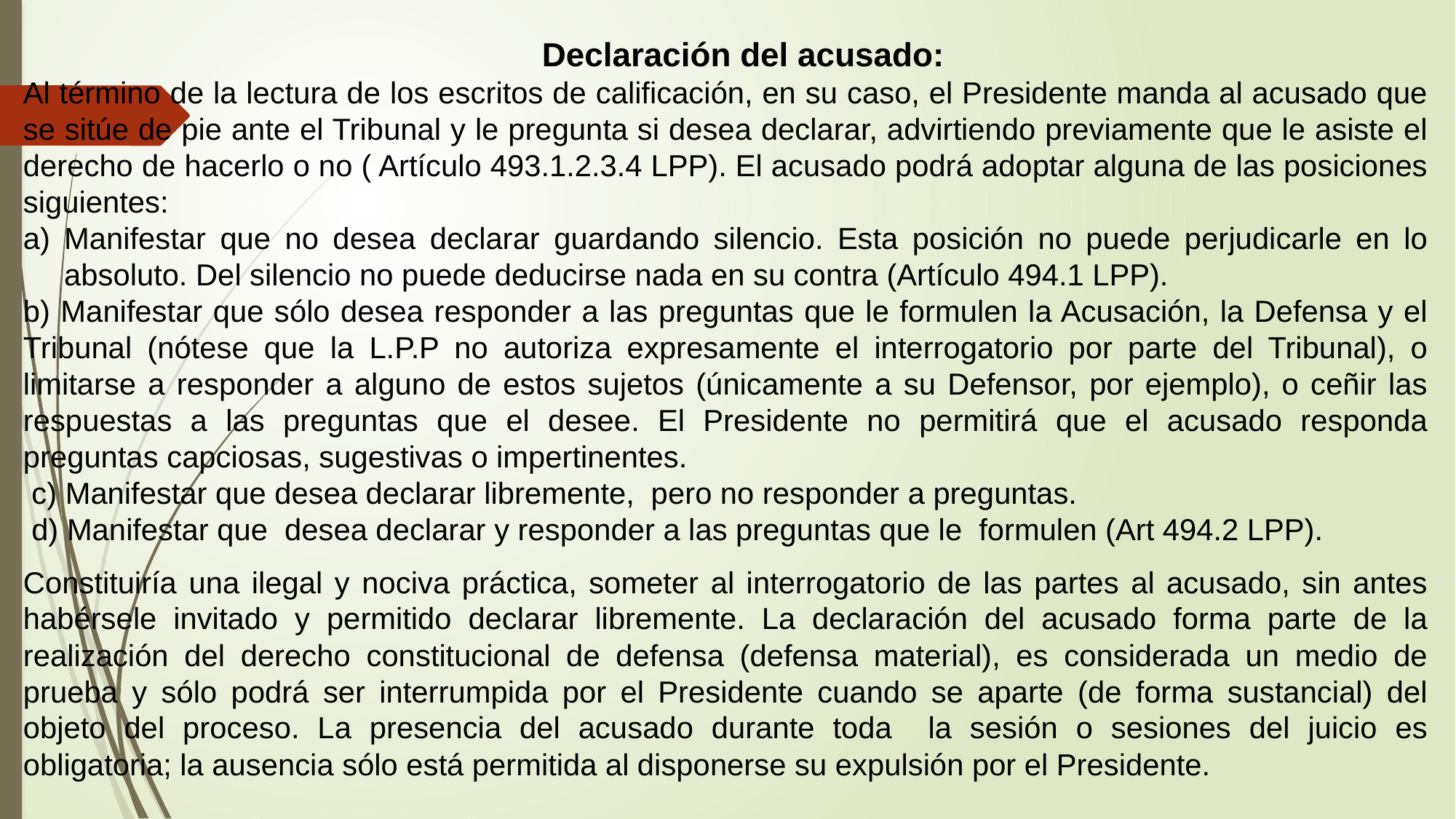

Declaración del acusado:
Al término de la lectura de los escritos de calificación, en su caso, el Presidente manda al acusado que se sitúe de pie ante el Tribunal y le pregunta si desea declarar, advirtiendo previamente que le asiste el derecho de hacerlo o no ( Artículo 493.1.2.3.4 LPP). El acusado podrá adoptar alguna de las posiciones siguientes:
Manifestar que no desea declarar guardando silencio. Esta posición no puede perjudicarle en lo absoluto. Del silencio no puede deducirse nada en su contra (Artículo 494.1 LPP).
b) Manifestar que sólo desea responder a las preguntas que le formulen la Acusación, la Defensa y el Tribunal (nótese que la L.P.P no autoriza expresamente el interrogatorio por parte del Tribunal), o limitarse a responder a alguno de estos sujetos (únicamente a su Defensor, por ejemplo), o ceñir las respuestas a las preguntas que el desee. El Presidente no permitirá que el acusado responda preguntas capciosas, sugestivas o impertinentes.
 c) Manifestar que desea declarar libremente,  pero no responder a preguntas.
 d) Manifestar que  desea declarar y responder a las preguntas que le  formulen (Art 494.2 LPP).

Constituiría una ilegal y nociva práctica, someter al interrogatorio de las partes al acusado, sin antes habérsele invitado y permitido declarar libremente. La declaración del acusado forma parte de la realización del derecho constitucional de defensa (defensa material), es considerada un medio de prueba y sólo podrá ser interrumpida por el Presidente cuando se aparte (de forma sustancial) del objeto del proceso. La presencia del acusado durante toda  la sesión o sesiones del juicio es obligatoria; la ausencia sólo está permitida al disponerse su expulsión por el Presidente.